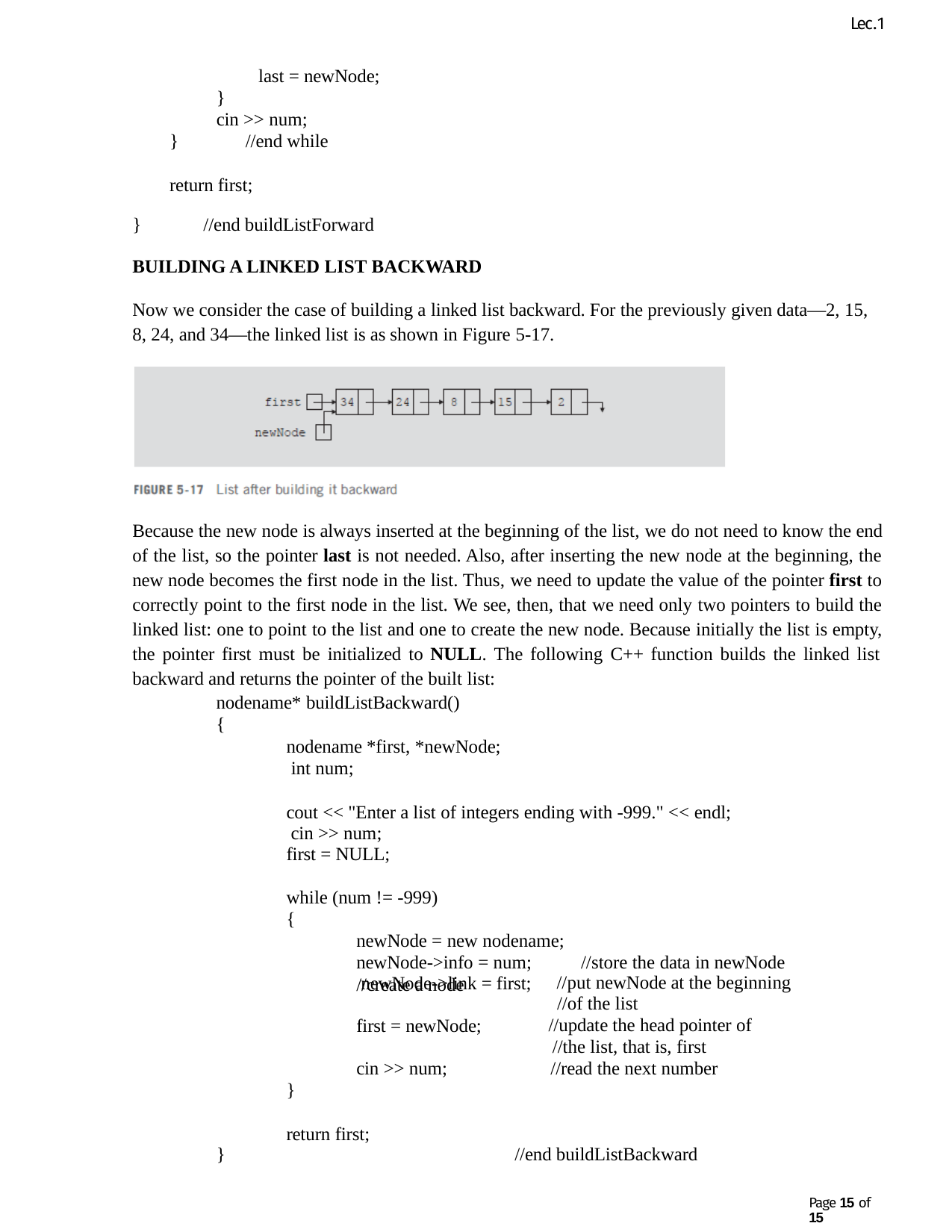

Lec.1
last = newNode;
}
cin >> num;
}	//end while

return first;
}	//end buildListForward

BUILDING A LINKED LIST BACKWARD

Now we consider the case of building a linked list backward. For the previously given data—2, 15,  8, 24, and 34—the linked list is as shown in Figure 5-17.

Because the new node is always inserted at the beginning of the list, we do not need to know the end  of the list, so the pointer last is not needed. Also, after inserting the new node at the beginning, the  new node becomes the first node in the list. Thus, we need to update the value of the pointer first to  correctly point to the first node in the list. We see, then, that we need only two pointers to build the  linked list: one to point to the list and one to create the new node. Because initially the list is empty,  the pointer first must be initialized to NULL. The following C++ function builds the linked list  backward and returns the pointer of the built list:
nodename* buildListBackward()
{
nodename *first, *newNode;  int num;

cout << "Enter a list of integers ending with -999." << endl;  cin >> num;
first = NULL;

while (num != -999)
{
newNode = new nodename;	//create a node
newNode->info = num;	//store the data in newNode  newNode->link = first;
//put newNode at the beginning
//of the list
//update the head pointer of
//the list, that is, first
//read the next number
first = newNode;
cin >> num;
}

return first;
}
//end buildListBackward
Page 15 of 15